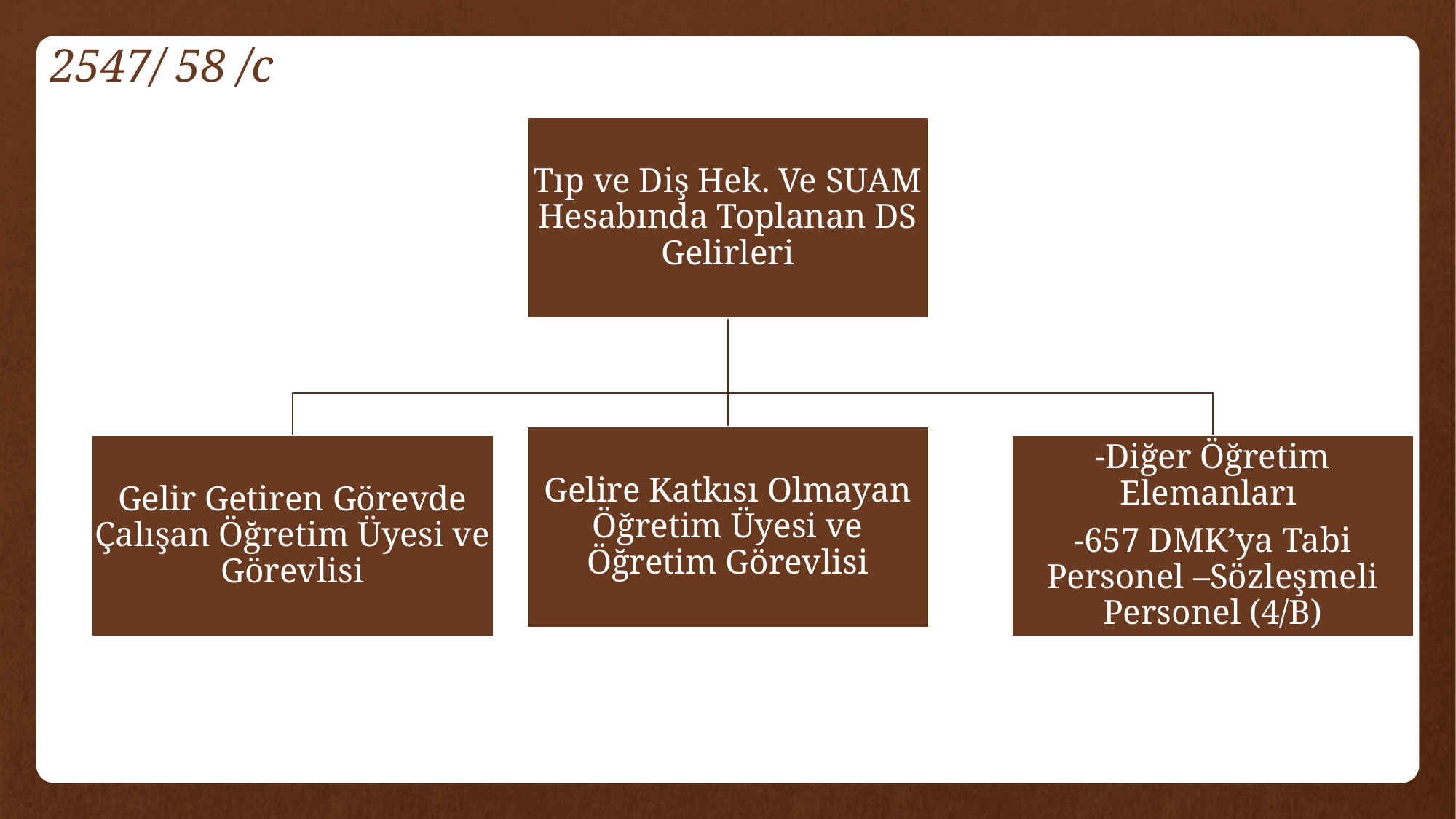

# 2547/ 58 /c
Tıp ve Diş Hek. Ve SUAM Hesabında Toplanan DS Gelirleri
Gelir Getiren Görevde Çalışan Öğretim Üyesi ve Görevlisi
Gelire Katkısı Olmayan Öğretim Üyesi ve Öğretim Görevlisi
-Diğer Öğretim Elemanları
-657 DMK’ya Tabi Personel –Sözleşmeli Personel (4/B)